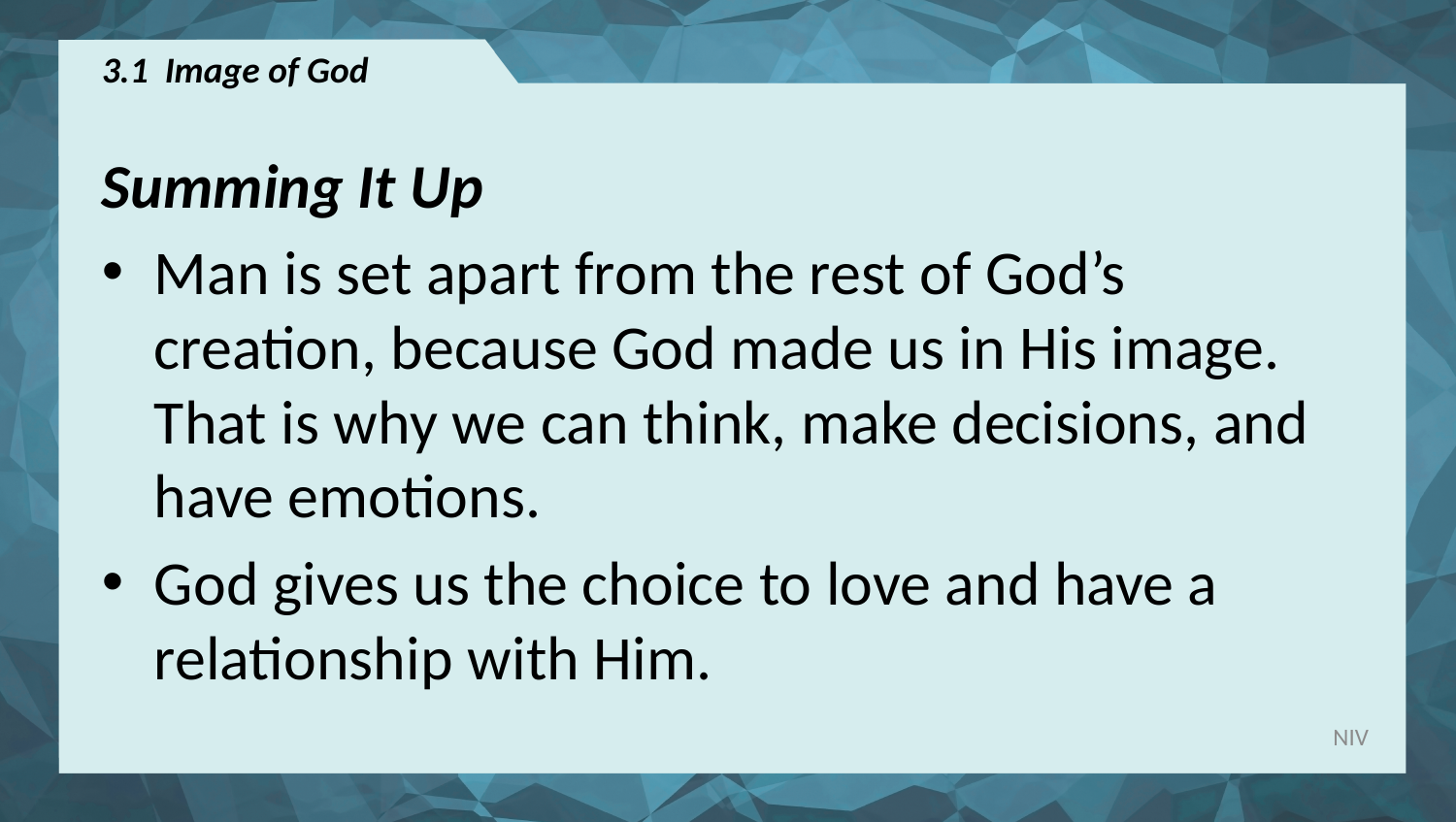

# 3.1  Image of God
Summing It Up
Man is set apart from the rest of God’s creation, because God made us in His image. That is why we can think, make decisions, and have emotions.
God gives us the choice to love and have a relationship with Him.
NIV